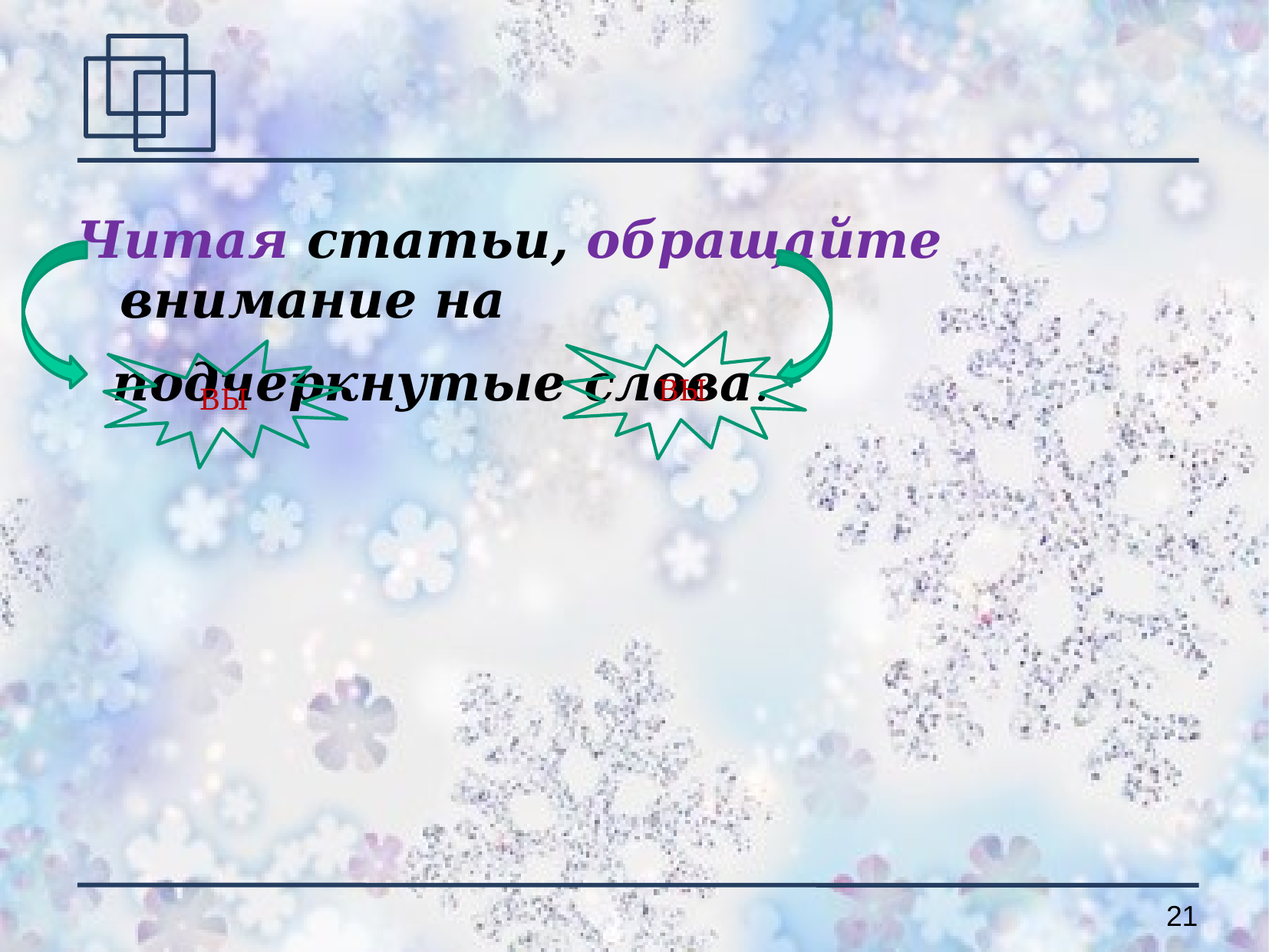

Читая статьи, обращайте  внимание на
  подчеркнутые слова.

ВЫ
ВЫ